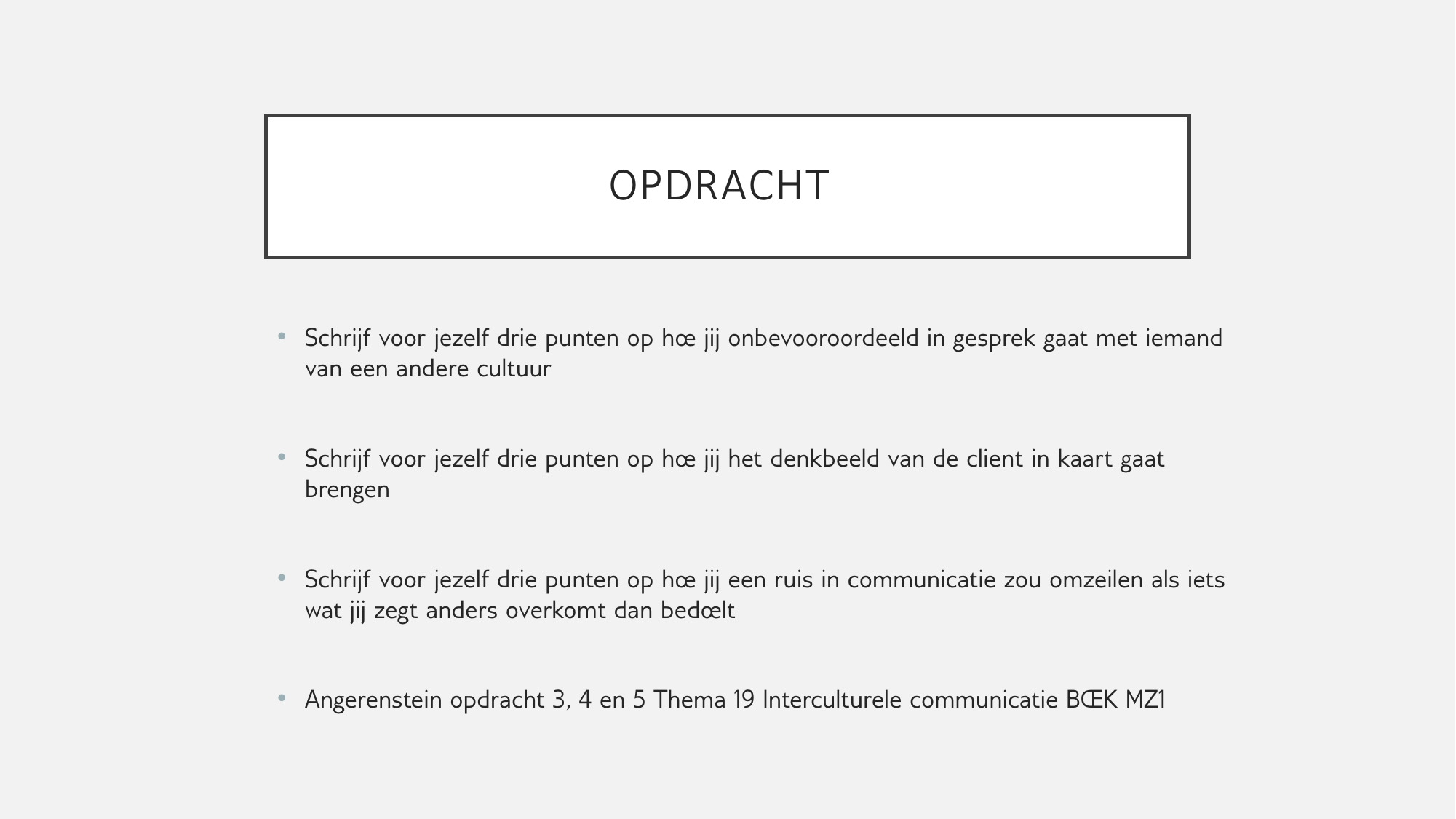

# Opdracht
Schrijf voor jezelf drie punten op hoe jij onbevooroordeeld in gesprek gaat met iemand van een andere cultuur

Schrijf voor jezelf drie punten op hoe jij het denkbeeld van de client in kaart gaat brengen

Schrijf voor jezelf drie punten op hoe jij een ruis in communicatie zou omzeilen als iets wat jij zegt anders overkomt dan bedoelt

Angerenstein opdracht 3, 4 en 5 Thema 19 Interculturele communicatie BOEK MZ1